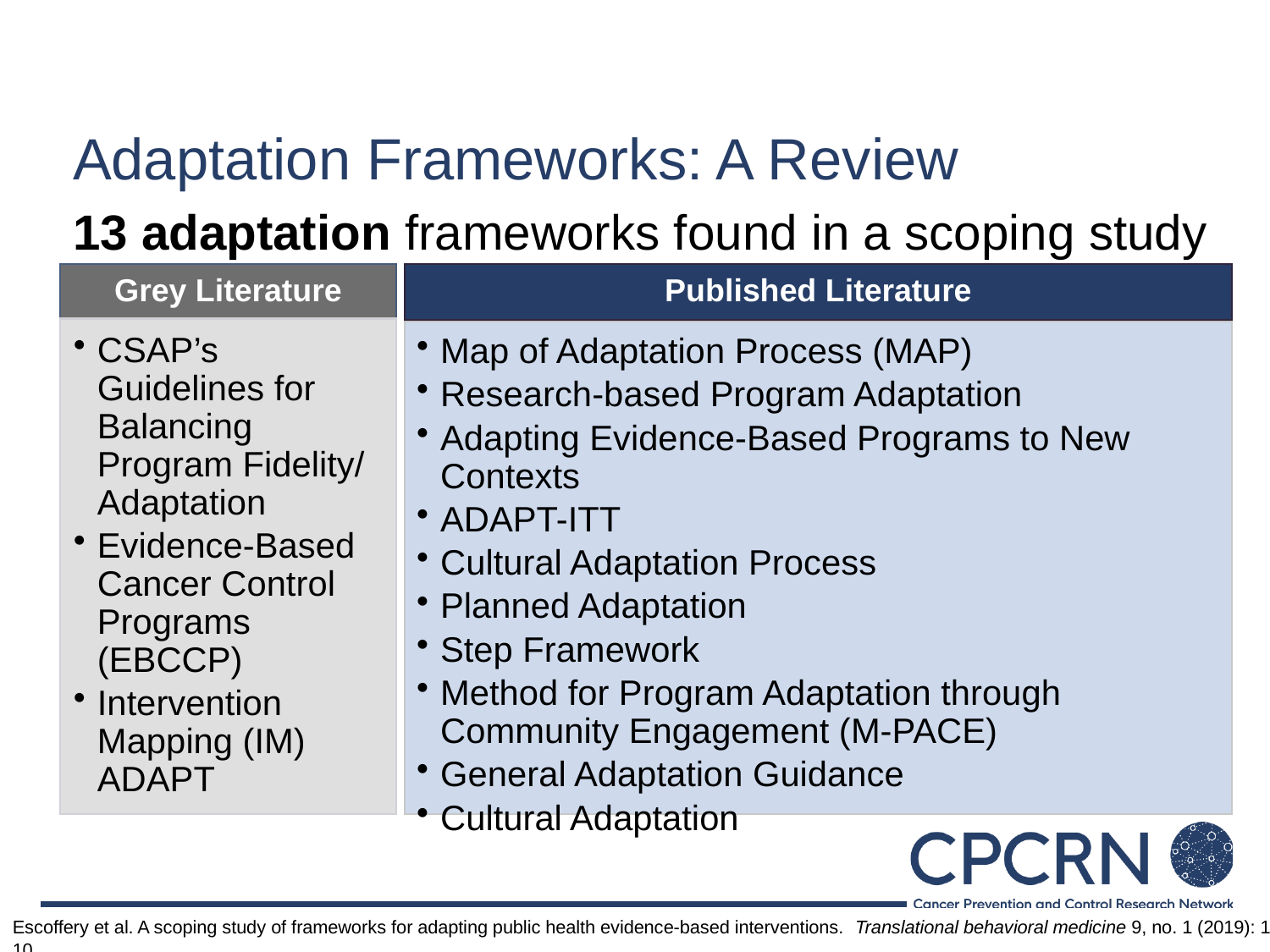

# Adaptation Frameworks: A Review
13 adaptation frameworks found in a scoping study

Grey Literature
Published Literature
CSAP’s Guidelines for Balancing Program Fidelity/ Adaptation
Evidence-Based Cancer Control Programs (EBCCP)
Intervention Mapping (IM) ADAPT
Map of Adaptation Process (MAP)
Research-based Program Adaptation
Adapting Evidence-Based Programs to New Contexts
ADAPT-ITT
Cultural Adaptation Process
Planned Adaptation
Step Framework
Method for Program Adaptation through Community Engagement (M-PACE)
General Adaptation Guidance
Cultural Adaptation
Escoffery et al. A scoping study of frameworks for adapting public health evidence-based interventions.  Translational behavioral medicine 9, no. 1 (2019): 1-10.